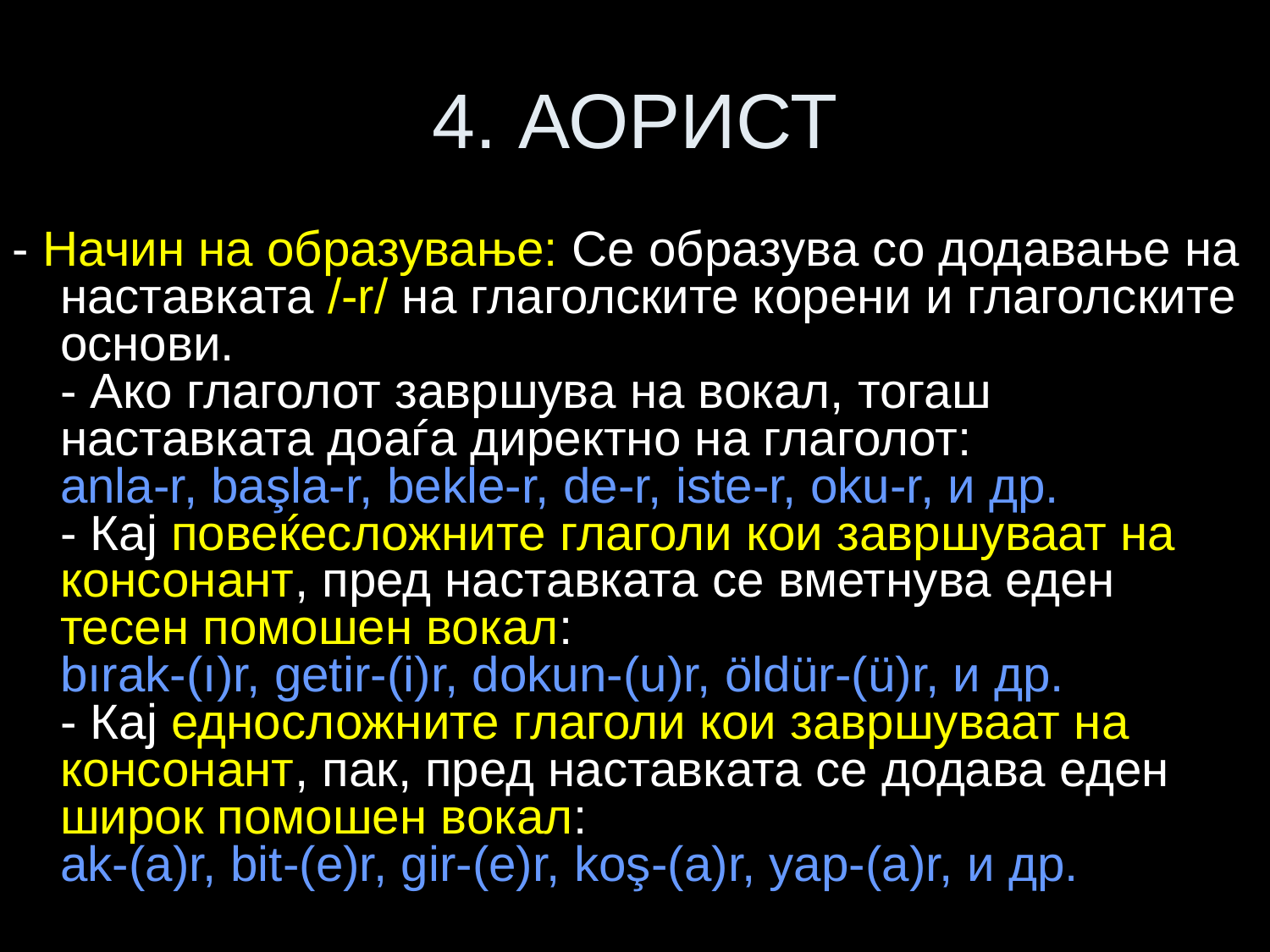

# 4. АОРИСТ
- Начин на образување: Се образува со додавање на наставката /-r/ на глаголските корени и глаголските основи.
- Ако глаголот завршува на вокал, тогаш наставката доаѓа директно на глаголот:
anla-r, başla-r, bekle-r, de-r, iste-r, oku-r, и др.
- Кај повеќесложните глаголи кои завршуваат на консонант, пред наставката се вметнува еден тесен помошен вокал:
bırak-(ı)r, getir-(i)r, dokun-(u)r, öldür-(ü)r, и др.
- Кај едносложните глаголи кои завршуваат на консонант, пак, пред наставката се додава еден широк помошен вокал:
ak-(a)r, bit-(e)r, gir-(e)r, koş-(a)r, yap-(a)r, и др.